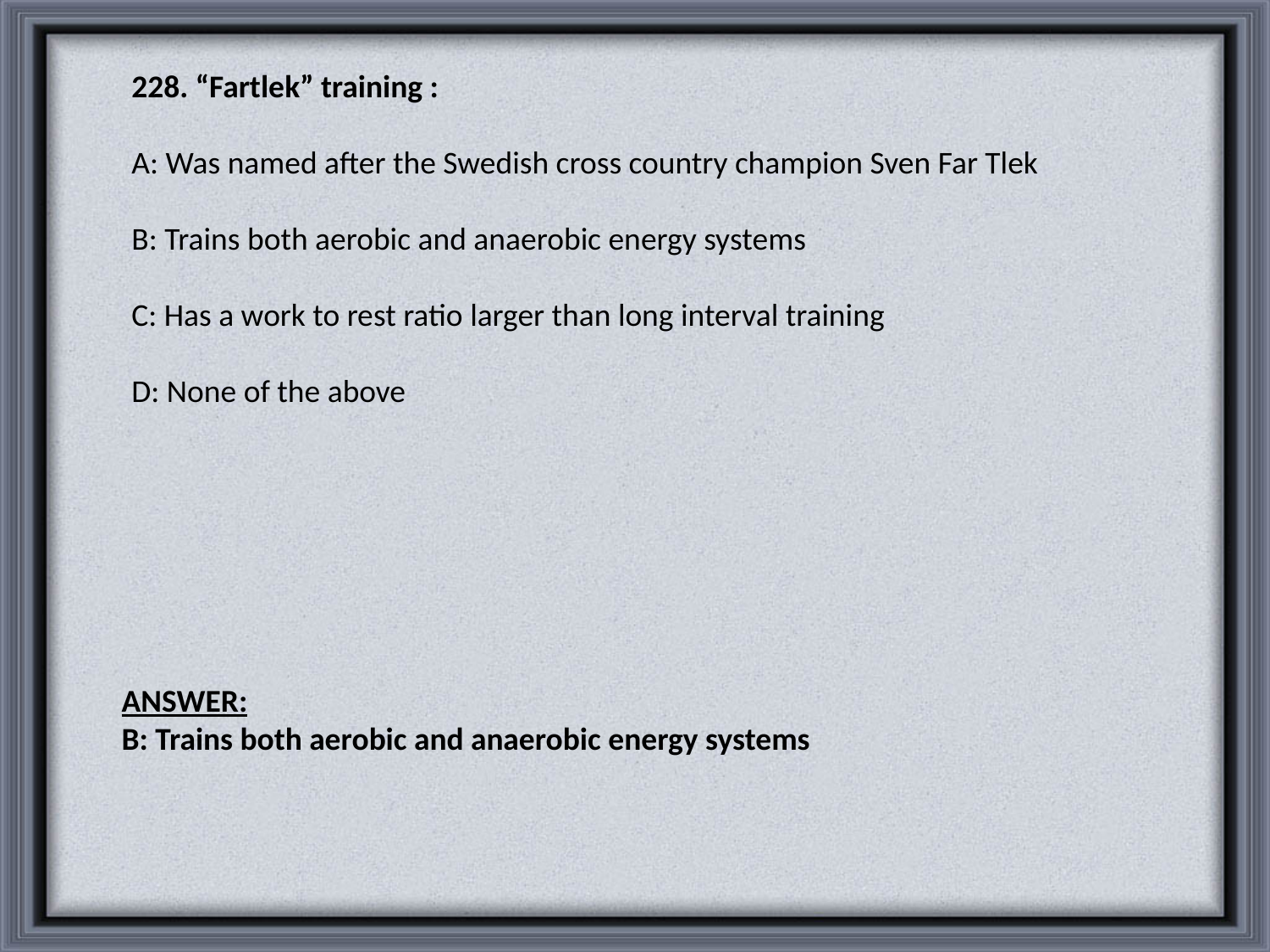

228. “Fartlek” training :

A: Was named after the Swedish cross country champion Sven Far Tlek

B: Trains both aerobic and anaerobic energy systems

C: Has a work to rest ratio larger than long interval training

D: None of the above

ANSWER:
B: Trains both aerobic and anaerobic energy systems